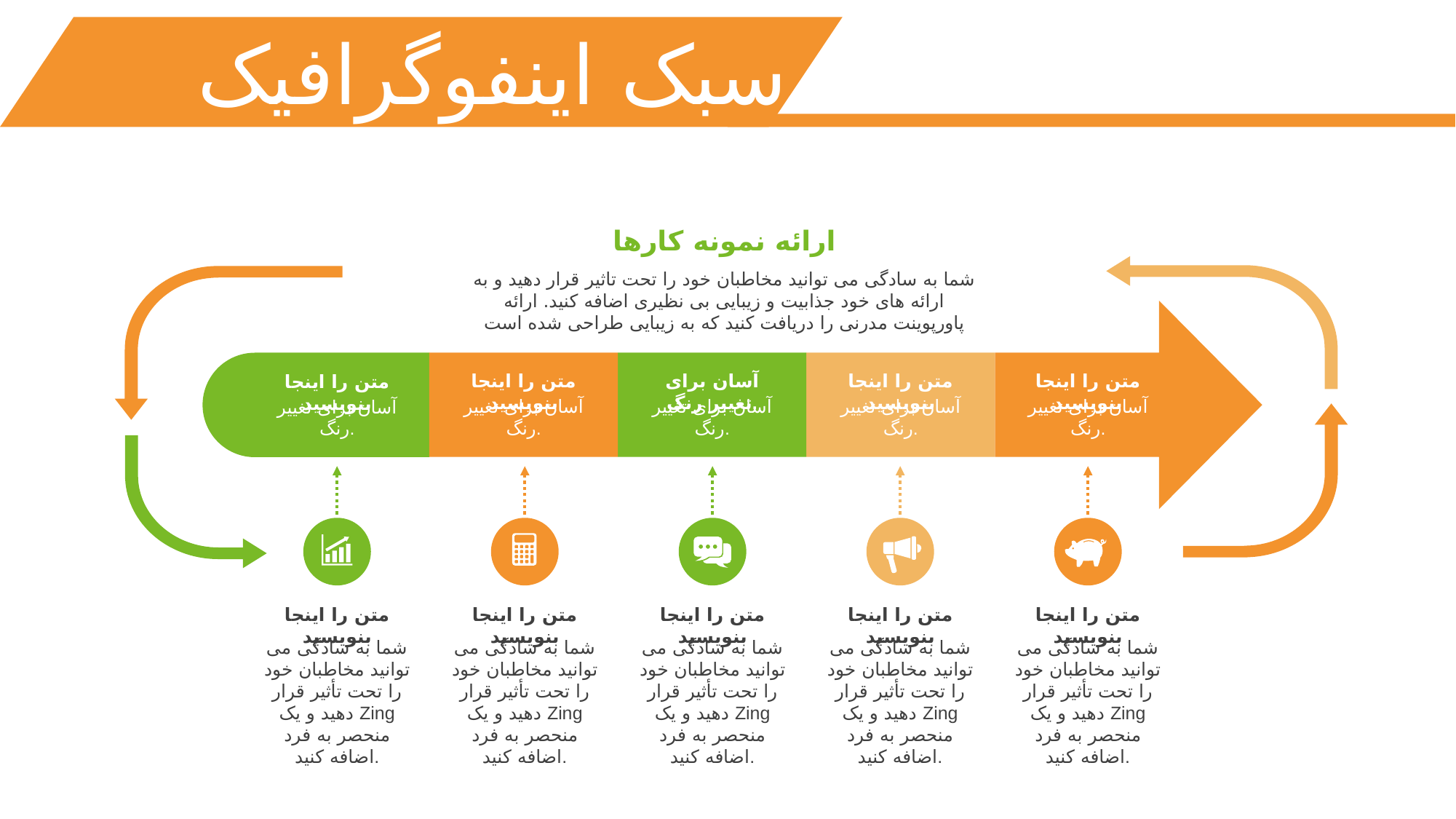

سبک اینفوگرافیک
ارائه نمونه کارها
شما به سادگی می توانید مخاطبان خود را تحت تاثیر قرار دهید و به ارائه های خود جذابیت و زیبایی بی نظیری اضافه کنید. ارائه پاورپوینت مدرنی را دریافت کنید که به زیبایی طراحی شده است

متن را اینجا بنویسید
آسان برای تغییر رنگ.
آسان برای تغییر رنگ.
آسان برای تغییر رنگ.
متن را اینجا بنویسید
آسان برای تغییر رنگ.
متن را اینجا بنویسید
آسان برای تغییر رنگ.
متن را اینجا بنویسید
آسان برای تغییر رنگ.

متن را اینجا بنویسید
شما به سادگی می توانید مخاطبان خود را تحت تأثیر قرار دهید و یک Zing منحصر به فرد اضافه کنید.
متن را اینجا بنویسید
شما به سادگی می توانید مخاطبان خود را تحت تأثیر قرار دهید و یک Zing منحصر به فرد اضافه کنید.
متن را اینجا بنویسید
شما به سادگی می توانید مخاطبان خود را تحت تأثیر قرار دهید و یک Zing منحصر به فرد اضافه کنید.
متن را اینجا بنویسید
شما به سادگی می توانید مخاطبان خود را تحت تأثیر قرار دهید و یک Zing منحصر به فرد اضافه کنید.
متن را اینجا بنویسید
شما به سادگی می توانید مخاطبان خود را تحت تأثیر قرار دهید و یک Zing منحصر به فرد اضافه کنید.